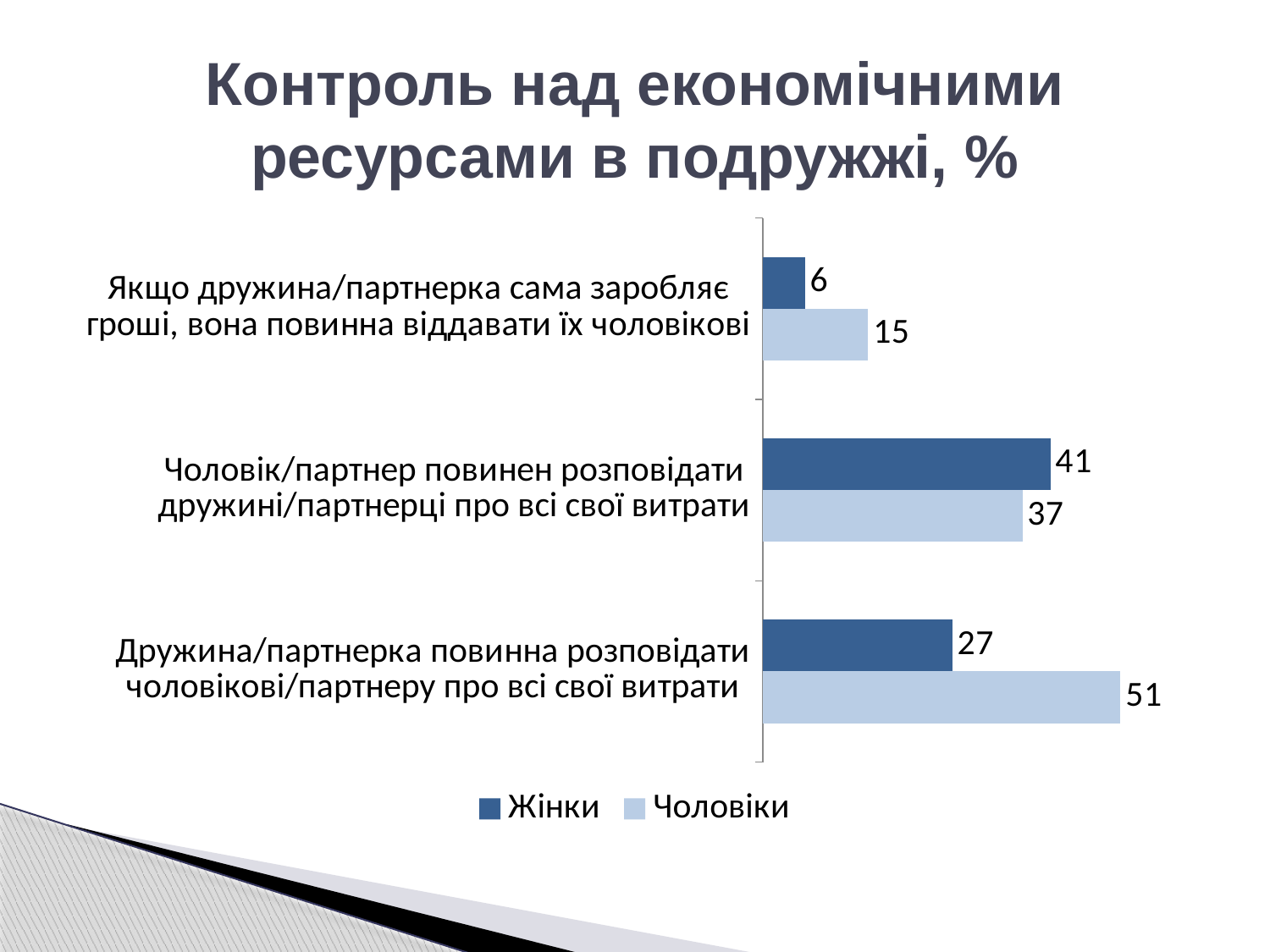

# Контроль над економічними ресурсами в подружжі, %

### Chart

| Category | Чоловіки | Жінки |
|---|---|---|
| Дружина/партнерка повинна розповідати чоловікові/партнеру про всі свої витрати | 51.0 | 27.0 |
| Чоловік/партнер повинен розповідати дружині/партнерці про всі свої витрати | 37.0 | 41.0 |
| Якщо дружина/партнерка сама заробляє гроші, вона повинна віддавати їх чоловікові | 15.0 | 6.0 |